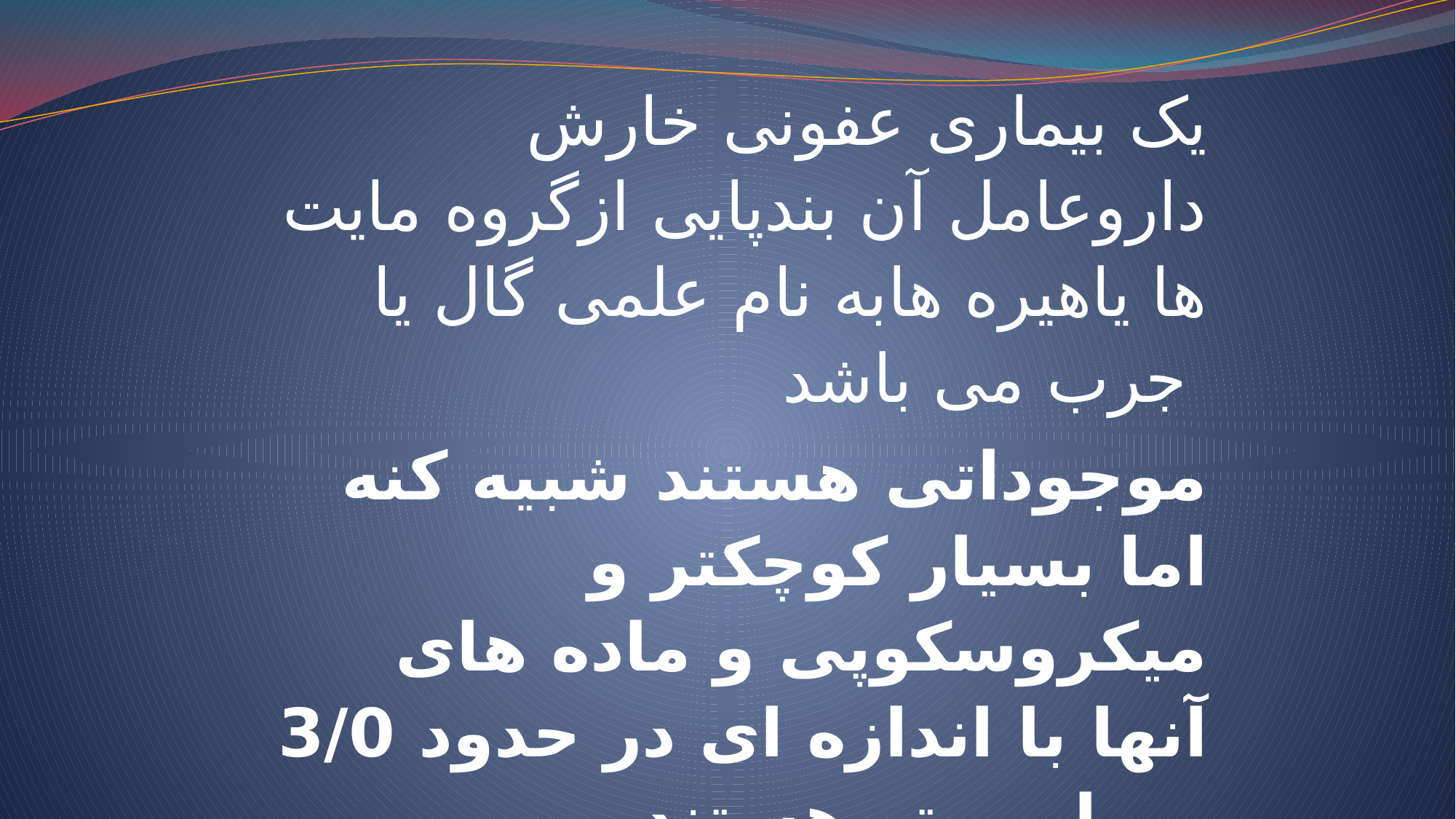

یک بیماری عفونی خارش داروعامل آن بندپایی ازگروه مایت ها یاهیره هابه نام علمی گال يا جرب می باشد
موجوداتی هستند شبیه کنه اما بسيار كوچكتر و ميكروسكوپى و ماده هاى آنها با اندازه اى در حدود 3/0 ميلى متر هستند .